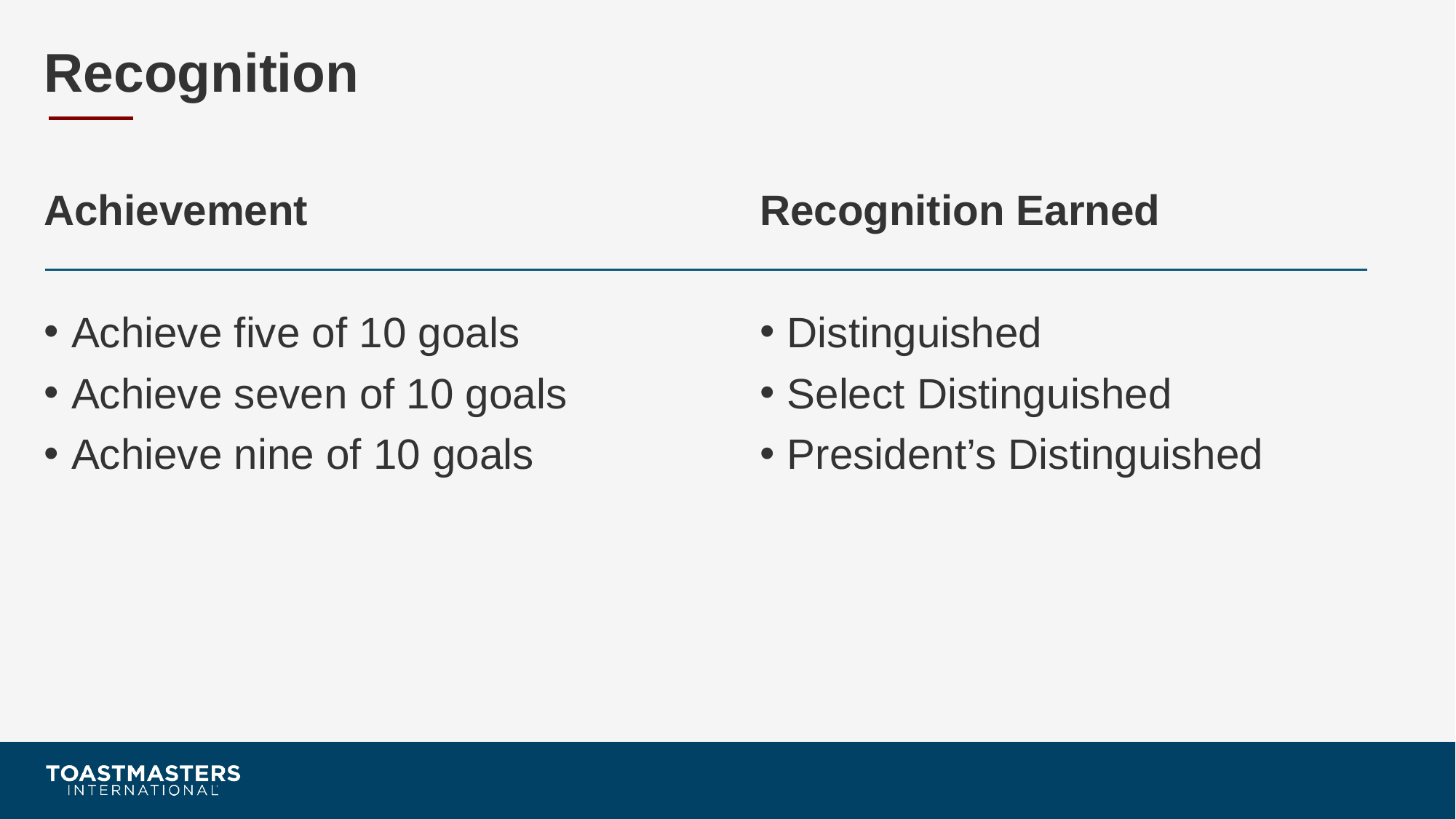

# Recognition
Achievement

Achieve five of 10 goals
Achieve seven of 10 goals
Achieve nine of 10 goals

Recognition Earned

Distinguished
Select Distinguished
President’s Distinguished